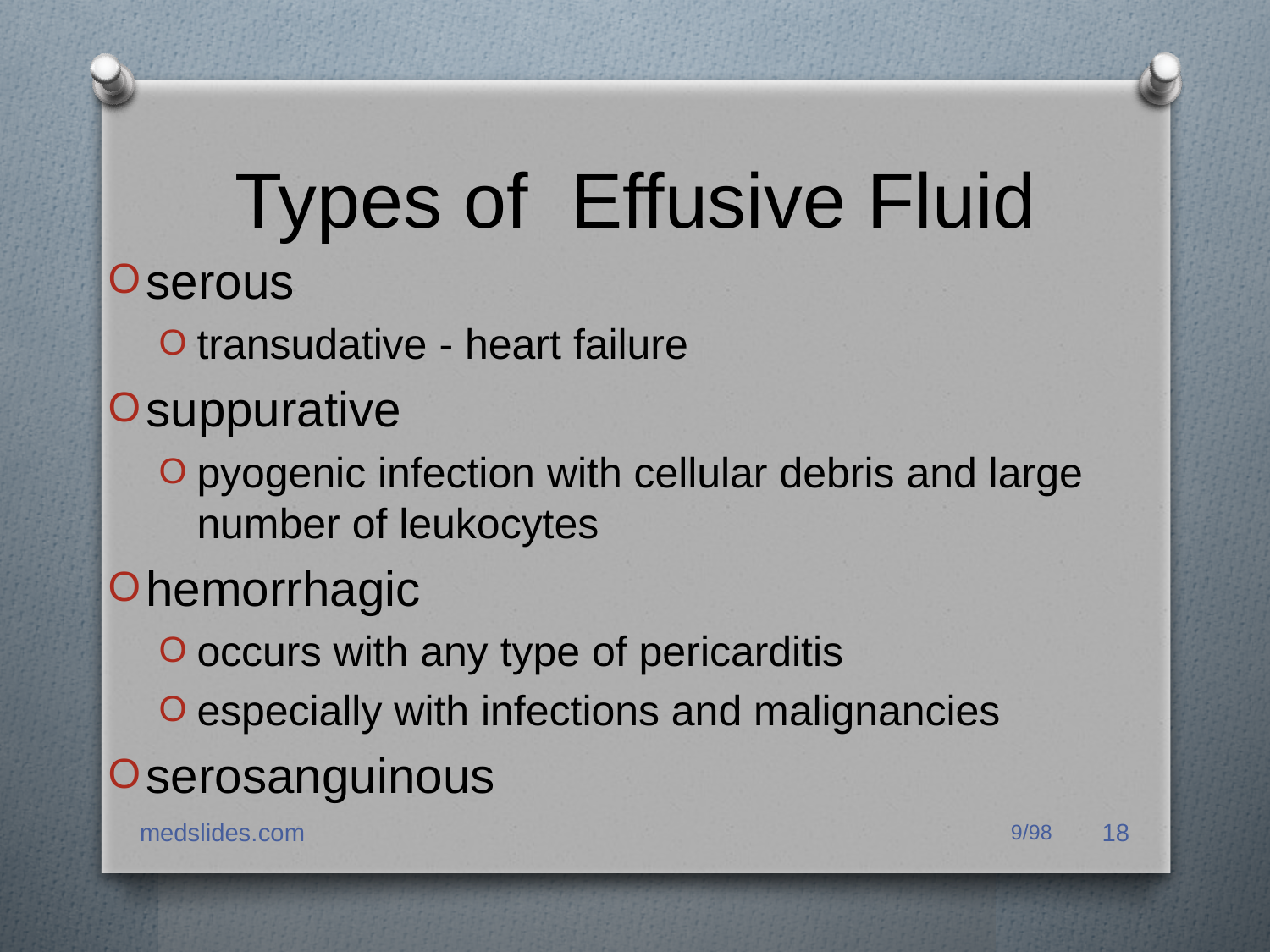

# Types of  Effusive Fluid
serous
transudative - heart failure
suppurative
pyogenic infection with cellular debris and large number of leukocytes
hemorrhagic
occurs with any type of pericarditis
especially with infections and malignancies
serosanguinous
medslides.com
9/98
18